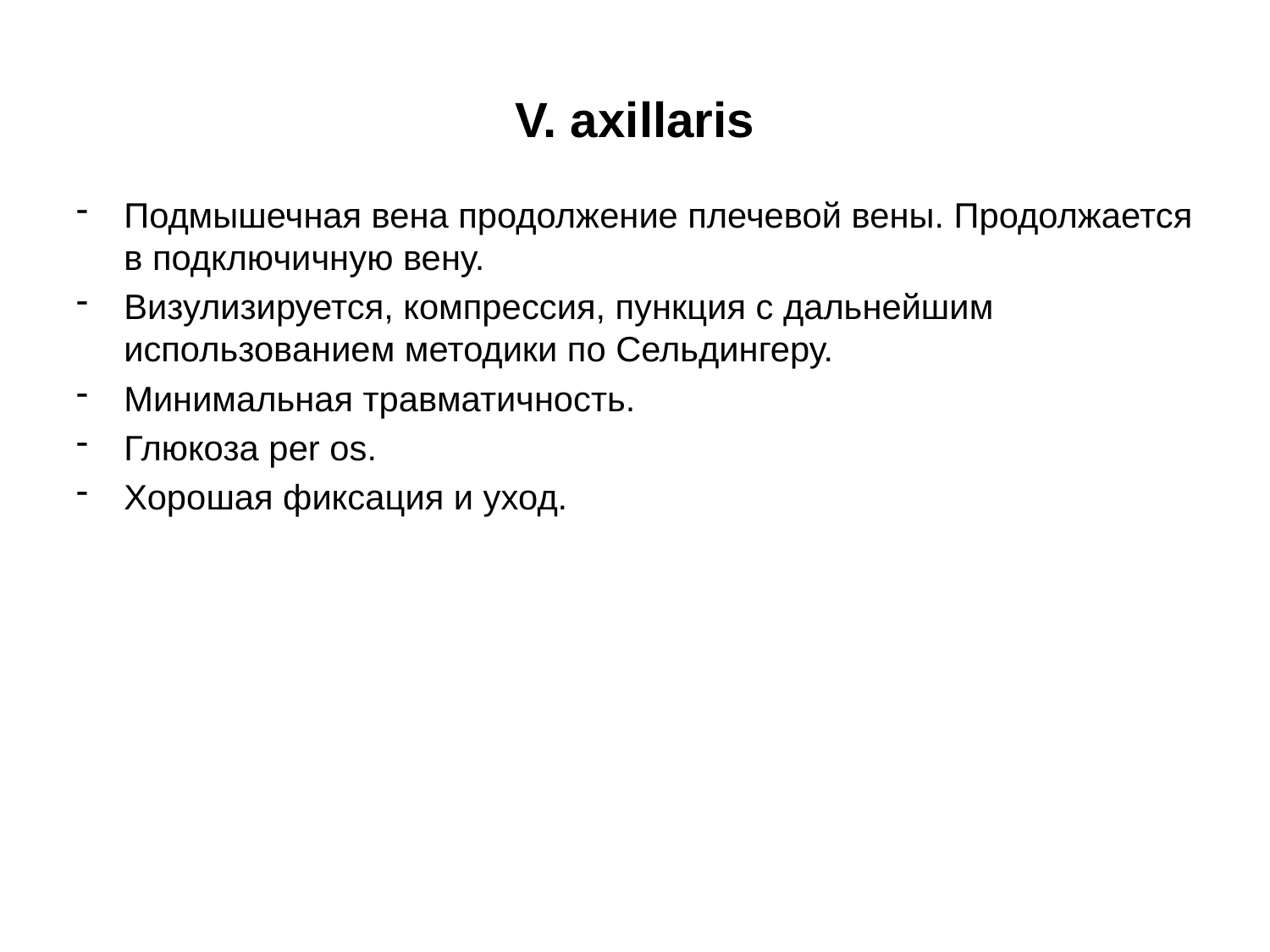

V. axillaris
Подмышечная вена продолжение плечевой вены. Продолжается в подключичную вену.
Визулизируется, компрессия, пункция с дальнейшим использованием методики по Сельдингеру.
Минимальная травматичность.
Глюкоза per os.
Хорошая фиксация и уход.